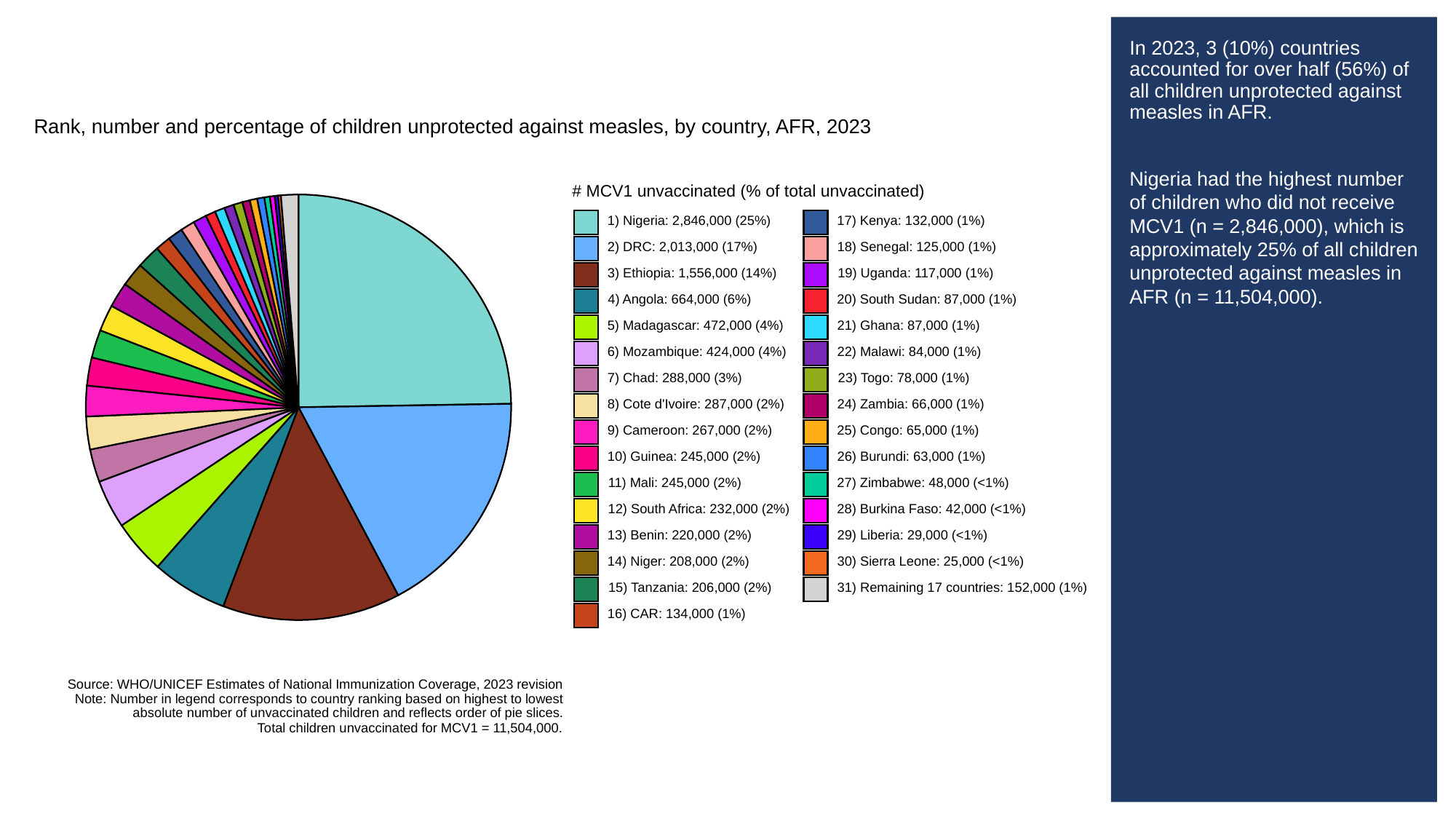

# In 2023, 3 (10%) countries accounted for over half (56%) of all children unprotected against measles in AFR.

Nigeria had the highest number of children who did not receive MCV1 (n = 2,846,000), which is approximately 25% of all children unprotected against measles in AFR (n = 11,504,000).

Rank, number and percentage of children unprotected against measles, by country, AFR, 2023
# MCV1 unvaccinated (% of total unvaccinated)

1) Nigeria: 2,846,000 (25%)
17) Kenya: 132,000 (1%)

2) DRC: 2,013,000 (17%)
18) Senegal: 125,000 (1%)

3) Ethiopia: 1,556,000 (14%)
19) Uganda: 117,000 (1%)

4) Angola: 664,000 (6%)
20) South Sudan: 87,000 (1%)

5) Madagascar: 472,000 (4%)
21) Ghana: 87,000 (1%)

6) Mozambique: 424,000 (4%)
22) Malawi: 84,000 (1%)

7) Chad: 288,000 (3%)
23) Togo: 78,000 (1%)

8) Cote d'Ivoire: 287,000 (2%)
24) Zambia: 66,000 (1%)

9) Cameroon: 267,000 (2%)
25) Congo: 65,000 (1%)

10) Guinea: 245,000 (2%)
26) Burundi: 63,000 (1%)

11) Mali: 245,000 (2%)
27) Zimbabwe: 48,000 (<1%)

12) South Africa: 232,000 (2%)
28) Burkina Faso: 42,000 (<1%)

13) Benin: 220,000 (2%)
29) Liberia: 29,000 (<1%)

14) Niger: 208,000 (2%)
30) Sierra Leone: 25,000 (<1%)

15) Tanzania: 206,000 (2%)
31) Remaining 17 countries: 152,000 (1%)

16) CAR: 134,000 (1%)
Source: WHO/UNICEF Estimates of National Immunization Coverage, 2023 revision
Note: Number in legend corresponds to country ranking based on highest to lowest
absolute number of unvaccinated children and reflects order of pie slices.
Total children unvaccinated for MCV1 = 11,504,000.